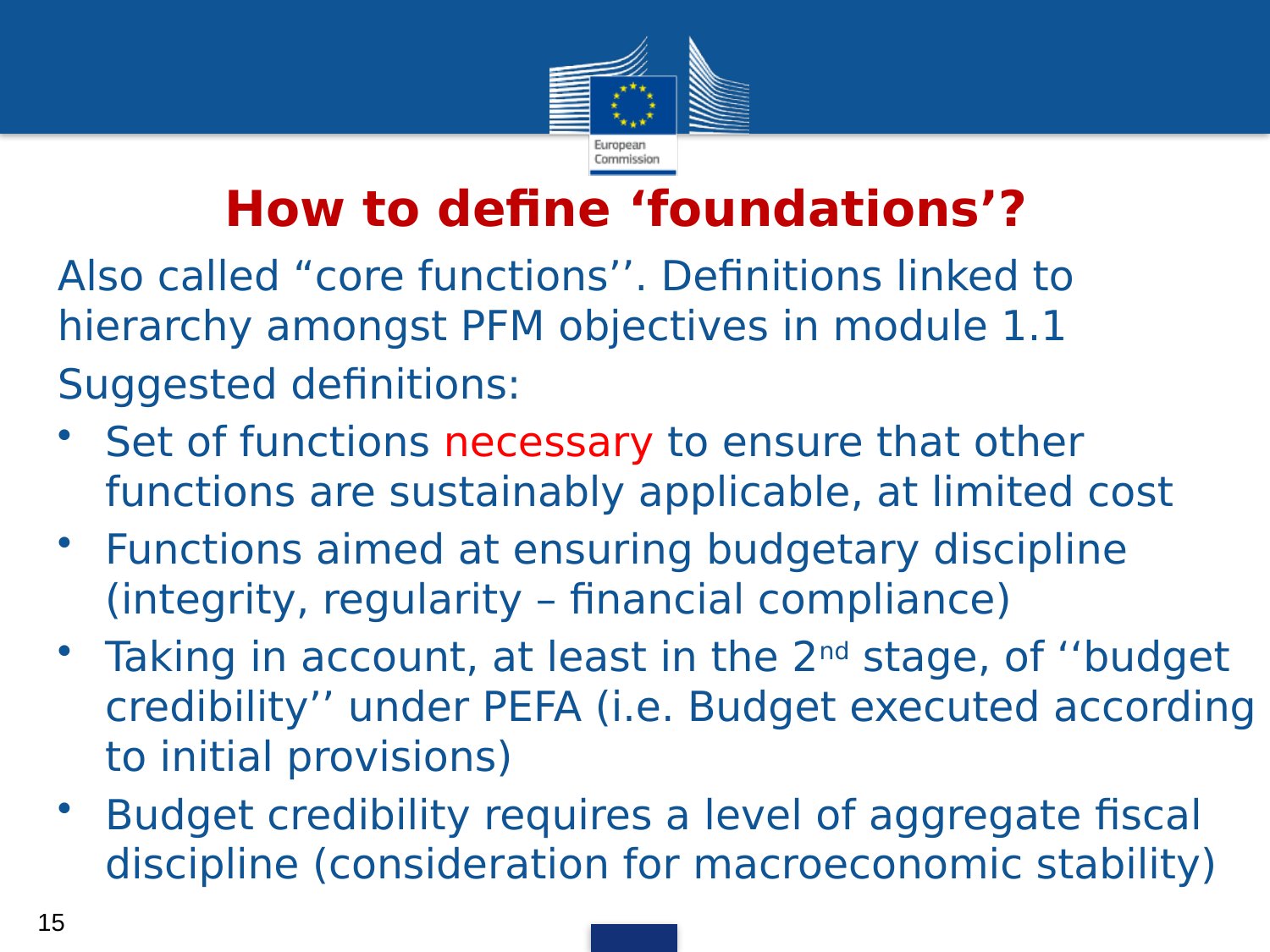

# How to define ‘foundations’?
Also called “core functions’’. Definitions linked to hierarchy amongst PFM objectives in module 1.1
Suggested definitions:
Set of functions necessary to ensure that other functions are sustainably applicable, at limited cost
Functions aimed at ensuring budgetary discipline (integrity, regularity – financial compliance)
Taking in account, at least in the 2nd stage, of ‘‘budget credibility’’ under PEFA (i.e. Budget executed according to initial provisions)
Budget credibility requires a level of aggregate fiscal discipline (consideration for macroeconomic stability)

15